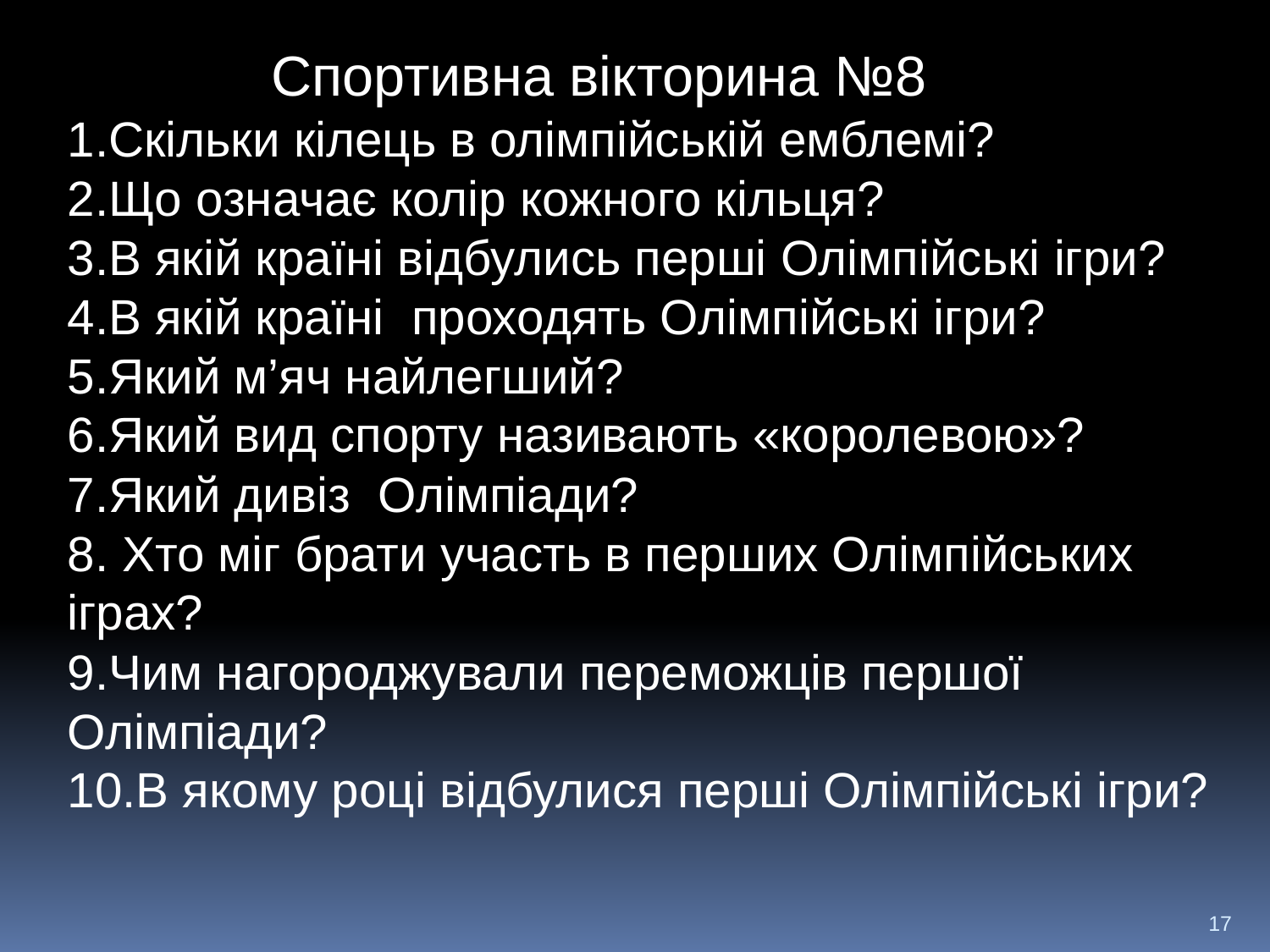

Спортивна вікторина №8
1.Скільки кілець в олімпійській емблемі?
2.Що означає колір кожного кільця?
3.В якій країні відбулись перші Олімпійські ігри?
4.В якій країні  проходять Олімпійські ігри?
5.Який м’яч найлегший?
6.Який вид спорту називають «королевою»?
7.Який дивіз  Олімпіади?
8. Хто міг брати участь в перших Олімпійських іграх?
9.Чим нагороджували переможців першої Олімпіади?
10.В якому році відбулися перші Олімпійські ігри?
17